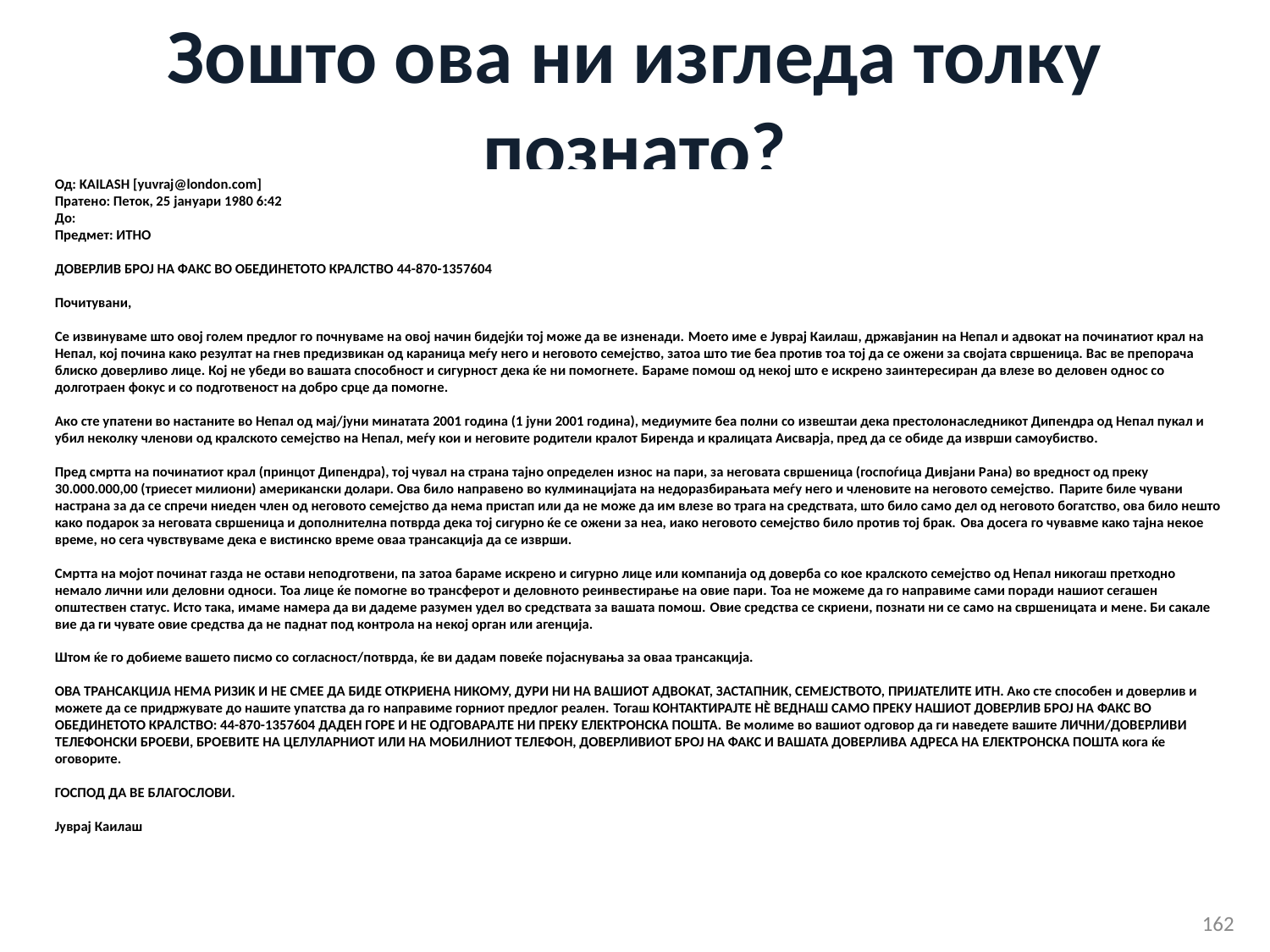

# Зошто ова ни изгледа толку познато?
Од: KAILASH [yuvraj@london.com]
Пратено: Петок, 25 јануари 1980 6:42
До:
Предмет: ИТНО

ДОВЕРЛИВ БРОЈ НА ФАКС ВО ОБЕДИНЕТОТО КРАЛСТВО 44-870-1357604

Почитувани,

Се извинуваме што овој голем предлог го почнуваме на овој начин бидејќи тој може да ве изненади. Моето име е Јуврај Каилаш, државјанин на Непал и адвокат на починатиот крал на Непал, кој почина како резултат на гнев предизвикан од караница меѓу него и неговото семејство, затоа што тие беа против тоа тој да се ожени за својата свршеница. Вас ве препорача блиско доверливо лице. Кој не убеди во вашата способност и сигурност дека ќе ни помогнете. Бараме помош од некој што е искрено заинтересиран да влезе во деловен однос со долготраен фокус и со подготвеност на добро срце да помогне.

Ако сте упатени во настаните во Непал од мај/јуни минатата 2001 година (1 јуни 2001 година), медиумите беа полни со извештаи дека престолонаследникот Дипендра од Непал пукал и убил неколку членови од кралското семејство на Непал, меѓу кои и неговите родители кралот Биренда и кралицата Аисварја, пред да се обиде да изврши самоубиство.

Пред смртта на починатиот крал (принцот Дипендра), тој чувал на страна тајно определен износ на пари, за неговата свршеница (госпоѓица Дивјани Рана) во вредност од преку 30.000.000,00 (триесет милиони) американски долари. Ова било направено во кулминацијата на недоразбирањата меѓу него и членовите на неговото семејство. Парите биле чувани настрана за да се спречи ниеден член од неговото семејство да нема пристап или да не може да им влезе во трага на средствата, што било само дел од неговото богатство, ова било нешто како подарок за неговата свршеница и дополнителна потврда дека тој сигурно ќе се ожени за неа, иако неговото семејство било против тој брак. Ова досега го чувавме како тајна некое време, но сега чувствуваме дека е вистинско време оваа трансакција да се изврши.

Смртта на мојот починат газда не остави неподготвени, па затоа бараме искрено и сигурно лице или компанија од доверба со кое кралското семејство од Непал никогаш претходно немало лични или деловни односи. Тоа лице ќе помогне во трансферот и деловното реинвестирање на овие пари. Тоа не можеме да го направиме сами поради нашиот сегашен општествен статус. Исто така, имаме намера да ви дадеме разумен удел во средствата за вашата помош. Овие средства се скриени, познати ни се само на свршеницата и мене. Би сакале вие да ги чувате овие средства да не паднат под контрола на некој орган или агенција.

Штом ќе го добиеме вашето писмо со согласност/потврда, ќе ви дадам повеќе појаснувања за оваа трансакција.

ОВА ТРАНСАКЦИЈА НЕМА РИЗИК И НЕ СМЕЕ ДА БИДЕ ОТКРИЕНА НИКОМУ, ДУРИ НИ НА ВАШИОТ АДВОКАТ, ЗАСТАПНИК, СЕМЕЈСТВОТО, ПРИЈАТЕЛИТЕ ИТН. Ако сте способен и доверлив и можете да се придржувате до нашите упатства да го направиме горниот предлог реален. Тогаш КОНТАКТИРАЈТЕ НЀ ВЕДНАШ САМО ПРЕКУ НАШИОТ ДОВЕРЛИВ БРОЈ НА ФАКС ВО ОБЕДИНЕТОТО КРАЛСТВО: 44-870-1357604 ДАДЕН ГОРЕ И НЕ ОДГОВАРАЈТЕ НИ ПРЕКУ ЕЛЕКТРОНСКА ПОШТА. Ве молиме во вашиот одговор да ги наведете вашите ЛИЧНИ/ДОВЕРЛИВИ ТЕЛЕФОНСКИ БРОЕВИ, БРОЕВИТЕ НА ЦЕЛУЛАРНИОТ ИЛИ НА МОБИЛНИОТ ТЕЛЕФОН, ДОВЕРЛИВИОТ БРОЈ НА ФАКС И ВАШАТА ДОВЕРЛИВА АДРЕСА НА ЕЛЕКТРОНСКА ПОШТА кога ќе оговорите.

ГОСПОД ДА ВЕ БЛАГОСЛОВИ.

Јуврај Каилаш

162